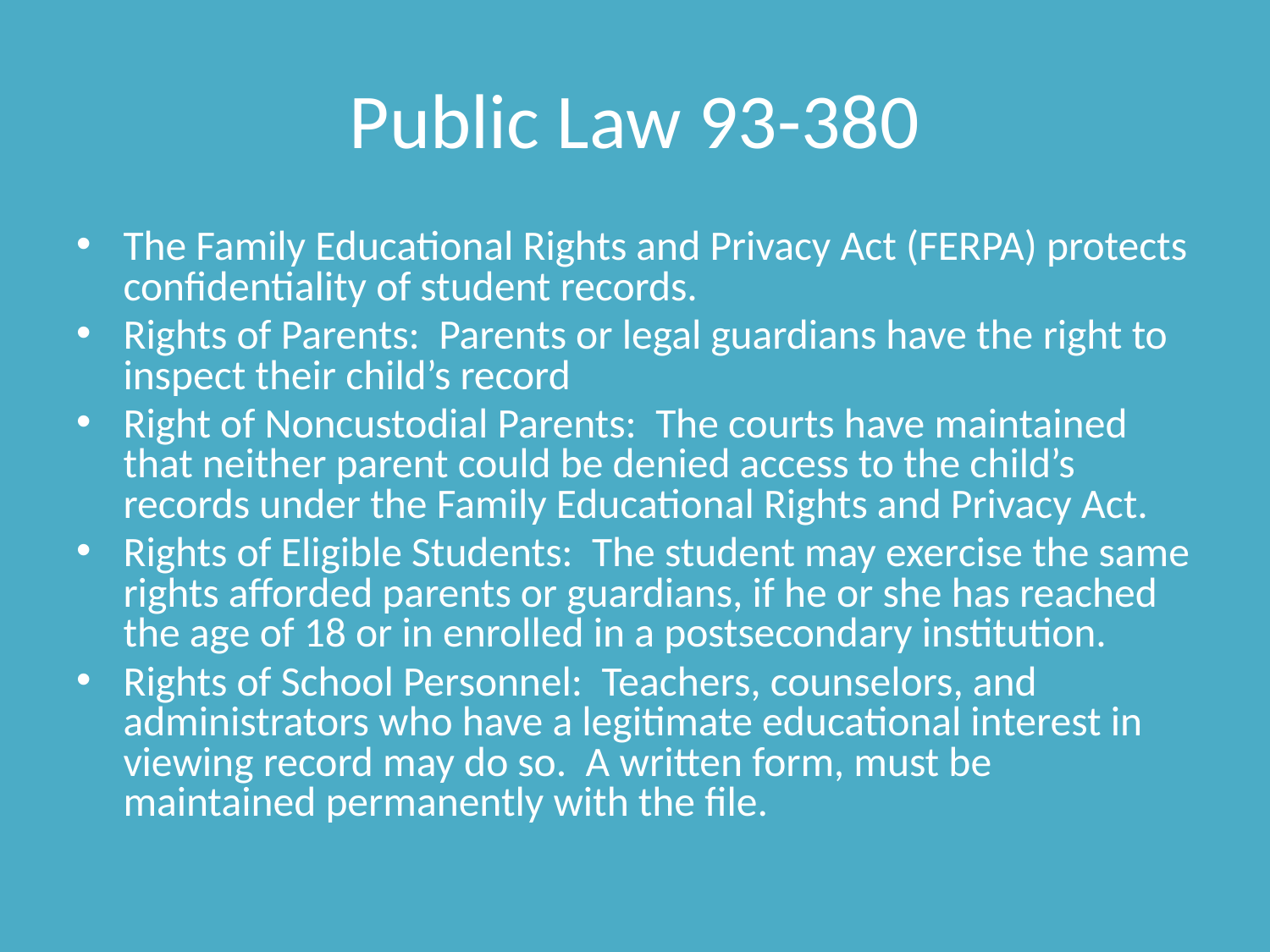

# Public Law 93-380
The Family Educational Rights and Privacy Act (FERPA) protects confidentiality of student records.
Rights of Parents:  Parents or legal guardians have the right to inspect their child’s record
Right of Noncustodial Parents:  The courts have maintained that neither parent could be denied access to the child’s records under the Family Educational Rights and Privacy Act.
Rights of Eligible Students:  The student may exercise the same rights afforded parents or guardians, if he or she has reached the age of 18 or in enrolled in a postsecondary institution.
Rights of School Personnel:  Teachers, counselors, and administrators who have a legitimate educational interest in viewing record may do so.  A written form, must be maintained permanently with the file.